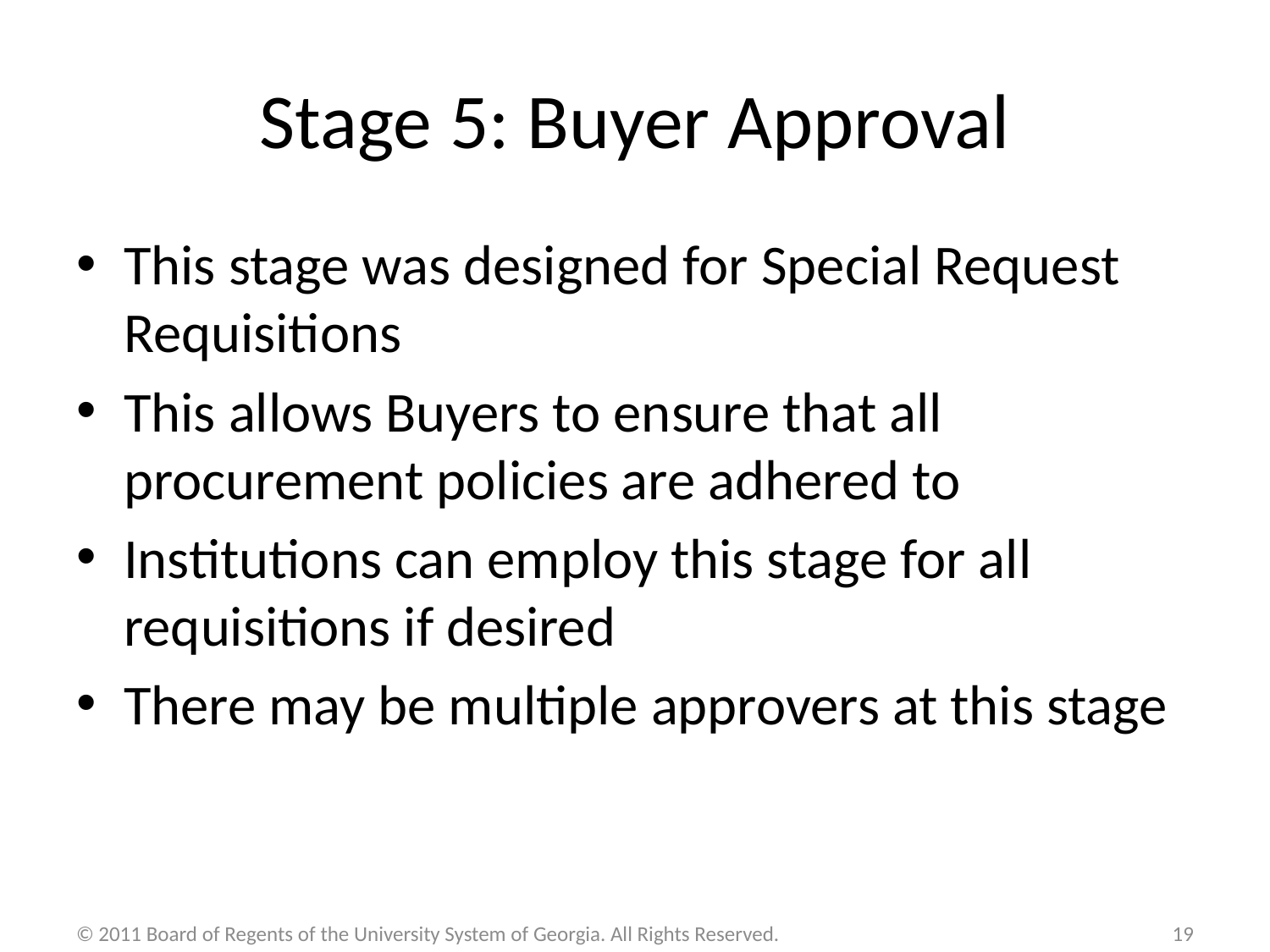

# Stage 5: Buyer Approval
This stage was designed for Special Request Requisitions
This allows Buyers to ensure that all procurement policies are adhered to
Institutions can employ this stage for all requisitions if desired
There may be multiple approvers at this stage

© 2011 Board of Regents of the University System of Georgia. All Rights Reserved.
19